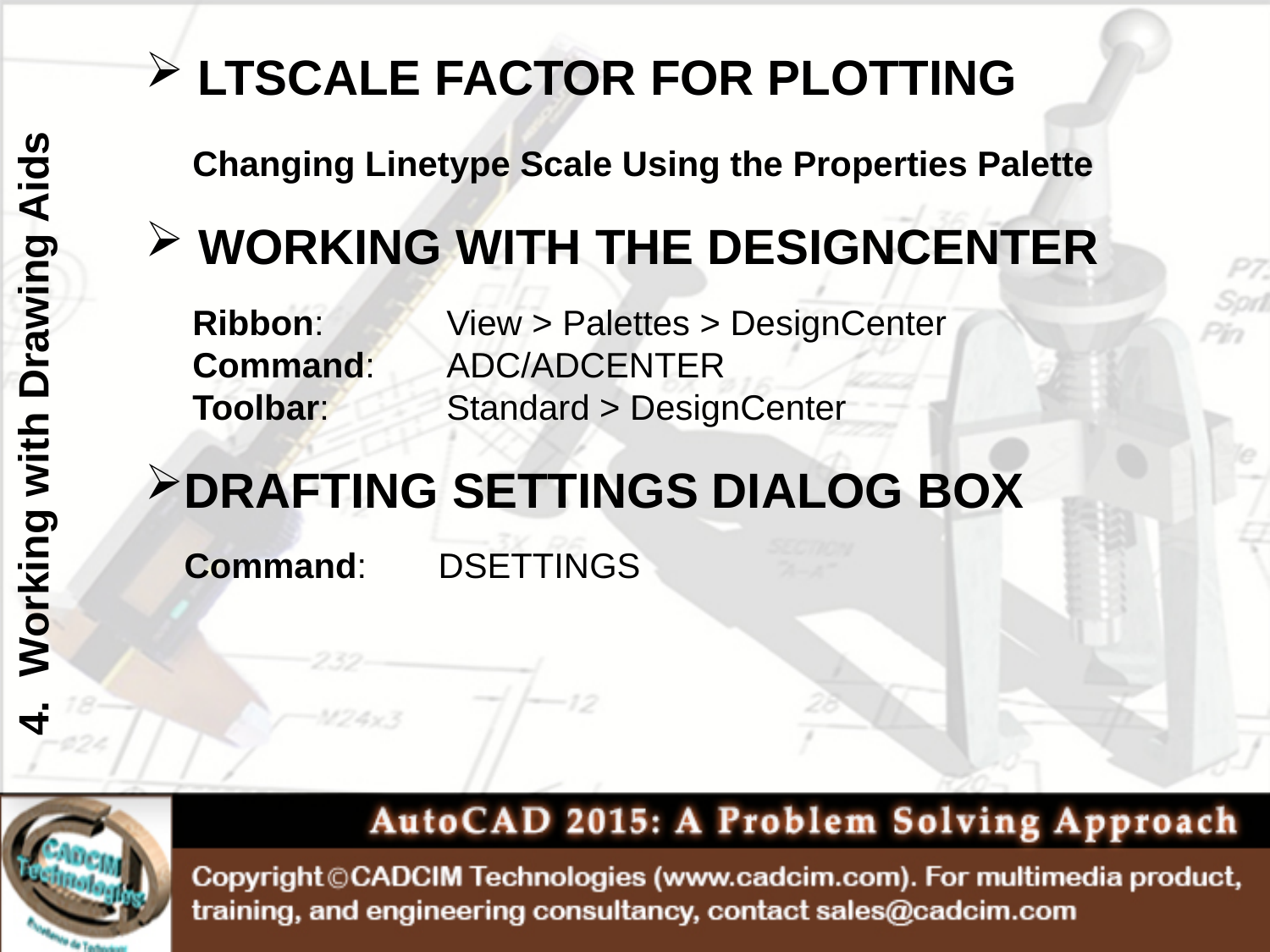

LTSCALE FACTOR FOR PLOTTING
Changing Linetype Scale Using the Properties Palette
 WORKING WITH THE DESIGNCENTER
Ribbon: 	View > Palettes > DesignCenter Command: 	ADC/ADCENTER
Toolbar: 	Standard > DesignCenter
DRAFTING SETTINGS DIALOG BOX
Command: 	DSETTINGS